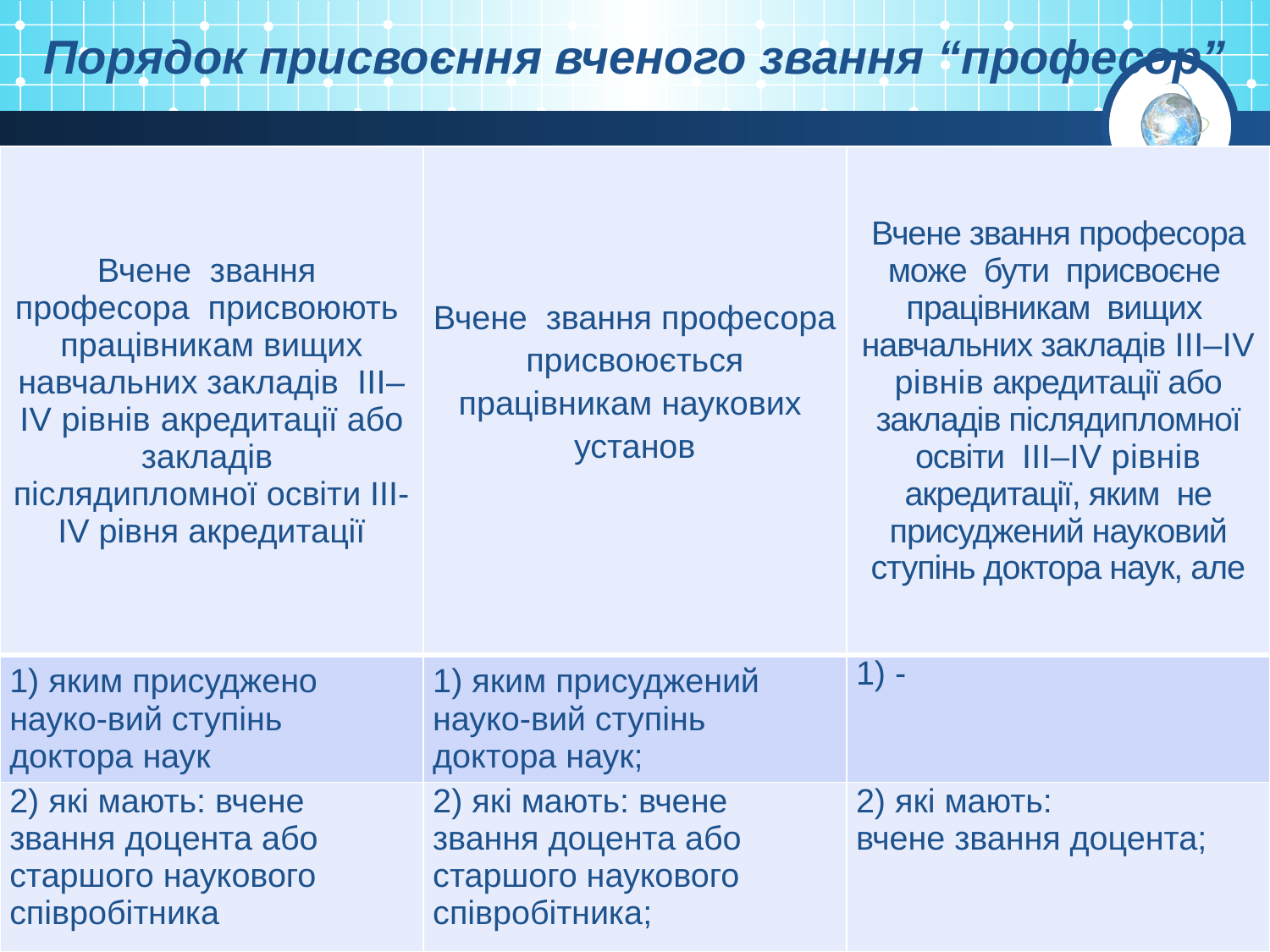

# Порядок присвоєння вченого звання “професор”
| Вчене звання професора присвоюють працівникам вищих навчальних закладів III–IV рівнів акредитації або закладів післядипломної освіти III-IV рівня акредитації | Вчене звання професора присвоюється працівникам наукових установ | Вчене звання професора може бути присвоєне працівникам вищих навчальних закладів III–IV рівнів акредитації або закладів післядипломної освіти III–IV рівнів акредитації, яким не присуджений науковий ступінь доктора наук, але |
| --- | --- | --- |
| 1) яким присуджено науко-вий ступінь доктора наук | 1) яким присуджений науко-вий ступінь доктора наук; | 1) - |
| 2) які мають: вчене звання доцента або старшого наукового співробітника | 2) які мають: вчене звання доцента або старшого наукового співробітника; | 2) які мають: вчене звання доцента; |